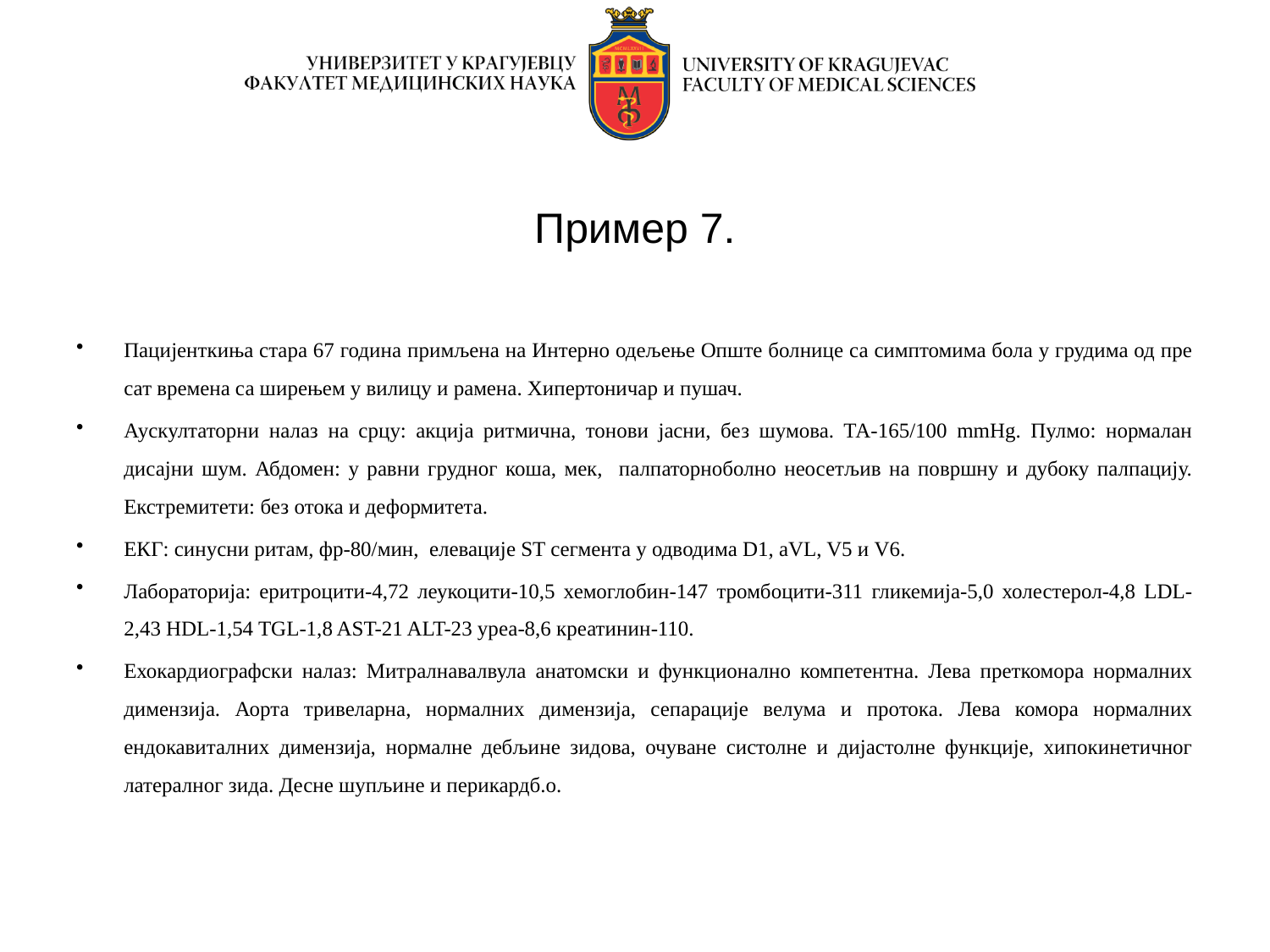

# Пример 7.
Пацијенткиња стара 67 година примљена на Интерно одељење Опште болнице са симптомима бола у грудима од пре сат времена са ширењем у вилицу и рамена. Хипертоничар и пушач.
Аускултаторни налаз на срцу: акција ритмична, тонови јасни, без шумова. ТА-165/100 mmHg. Пулмо: нормалан дисајни шум. Абдомен: у равни грудног коша, мек,  палпаторноболно неосетљив на површну и дубоку палпацију. Екстремитети: без отока и деформитета.
ЕКГ: синусни ритам, фр-80/мин,  елевације ST сегмента у одводима D1, aVL, V5 и V6.
Лабораторија: еритроцити-4,72 леукоцити-10,5 хемоглобин-147 тромбоцити-311 гликемија-5,0 холестерол-4,8 LDL-2,43 HDL-1,54 TGL-1,8 AST-21 ALT-23 уреа-8,6 креатинин-110.
Ехокардиографски налаз: Митралнавалвула анатомски и функционално компетентна. Лева преткомора нормалних димензија. Аорта тривеларна, нормалних димензија, сепарације велума и протока. Лева комора нормалних ендокавиталних димензија, нормалне дебљине зидова, очуване систолне и дијастолне функције, хипокинетичног латералног зида. Десне шупљине и перикардб.о.